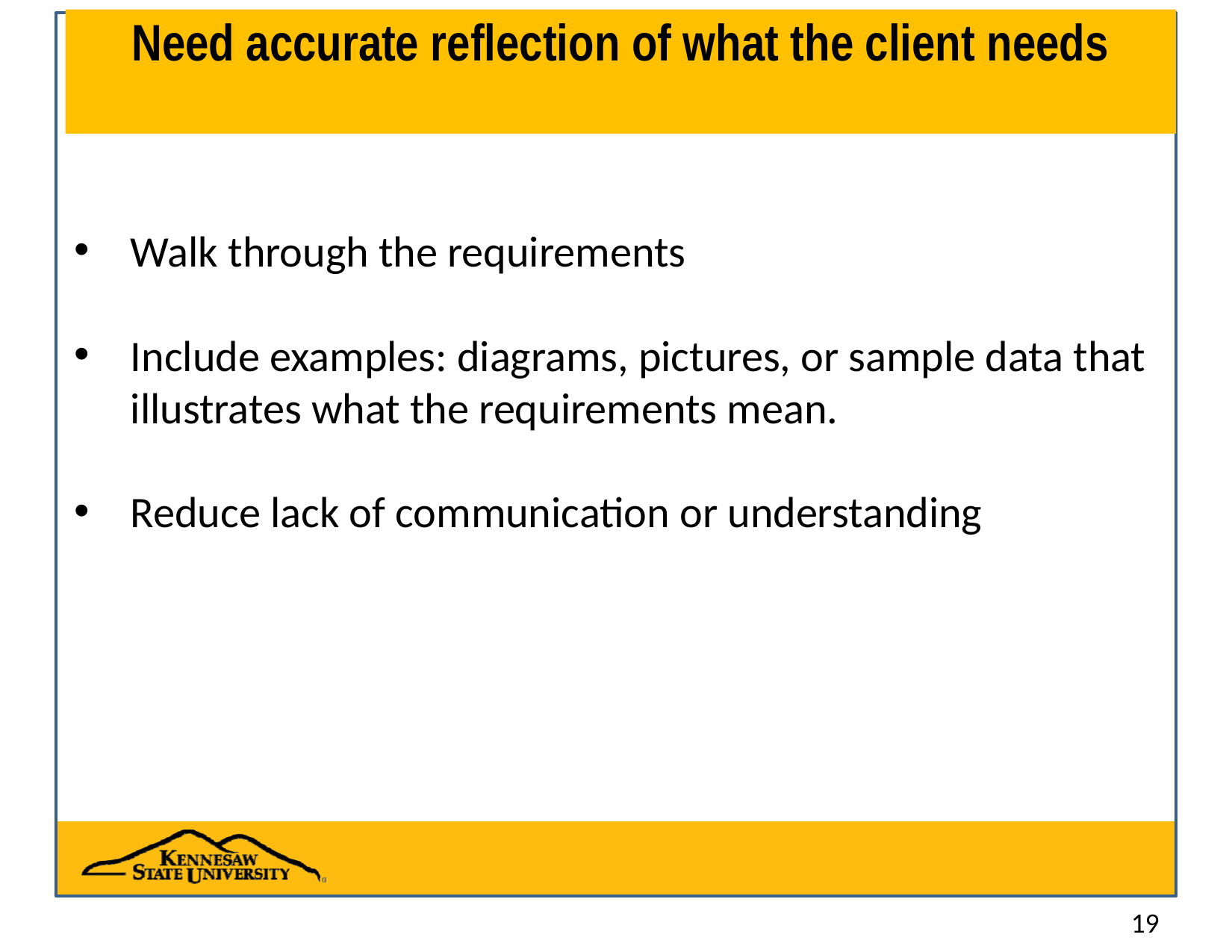

# Need accurate reflection of what the client needs

Walk through the requirements

Include examples: diagrams, pictures, or sample data that illustrates what the requirements mean.

Reduce lack of communication or understanding